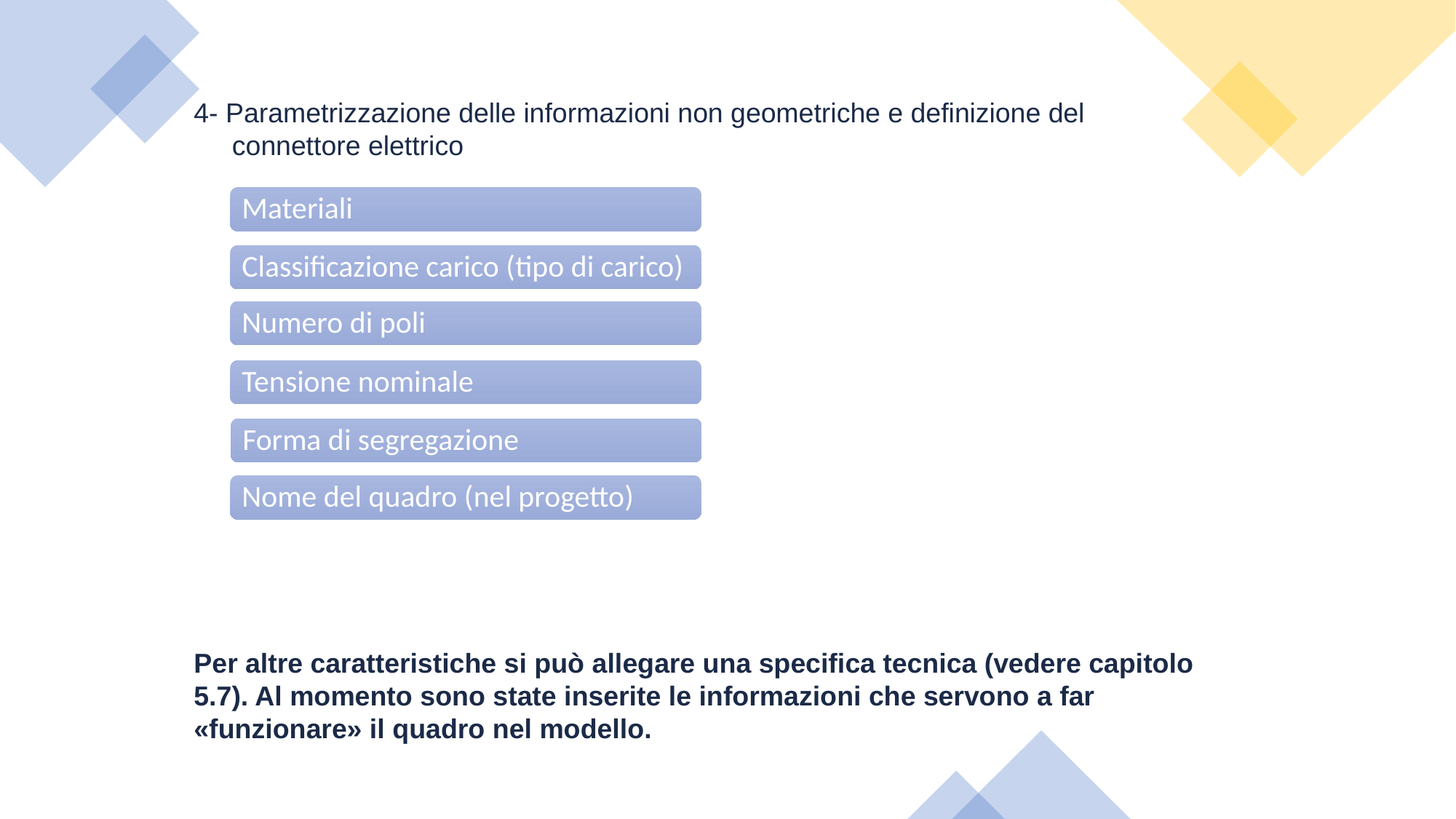

4- Parametrizzazione delle informazioni non geometriche e definizione del
     connettore elettrico

Materiali

Classificazione carico (tipo di carico)

Numero di poli

Tensione nominale

Forma di segregazione

Nome del quadro (nel progetto)
Per altre caratteristiche si può allegare una specifica tecnica (vedere capitolo 5.7). Al momento sono state inserite le informazioni che servono a far «funzionare» il quadro nel modello.